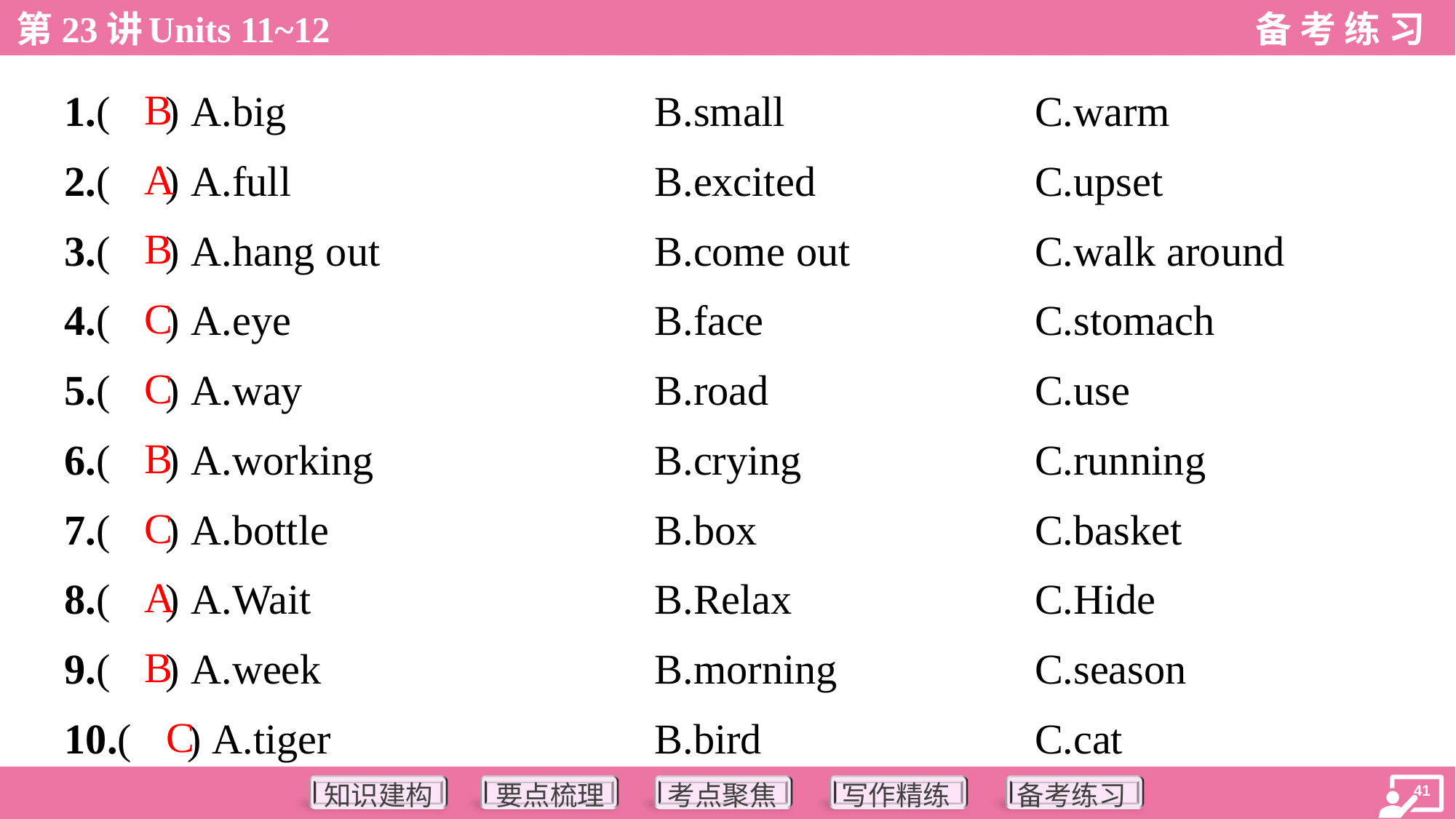

B
1.(     ) A.big	B.small	C.warm
A
2.(     ) A.full	B.excited	C.upset
B
3.(     ) A.hang out	B.come out	C.walk around
C
4.(     ) A.eye	B.face	C.stomach
C
5.(     ) A.way	B.road	C.use
B
6.(     ) A.working	B.crying	C.running
C
7.(     ) A.bottle	B.box	C.basket
A
8.(     ) A.Wait	B.Relax	C.Hide
B
9.(     ) A.week	B.morning	C.season
C
10.(     ) A.tiger	B.bird	C.cat